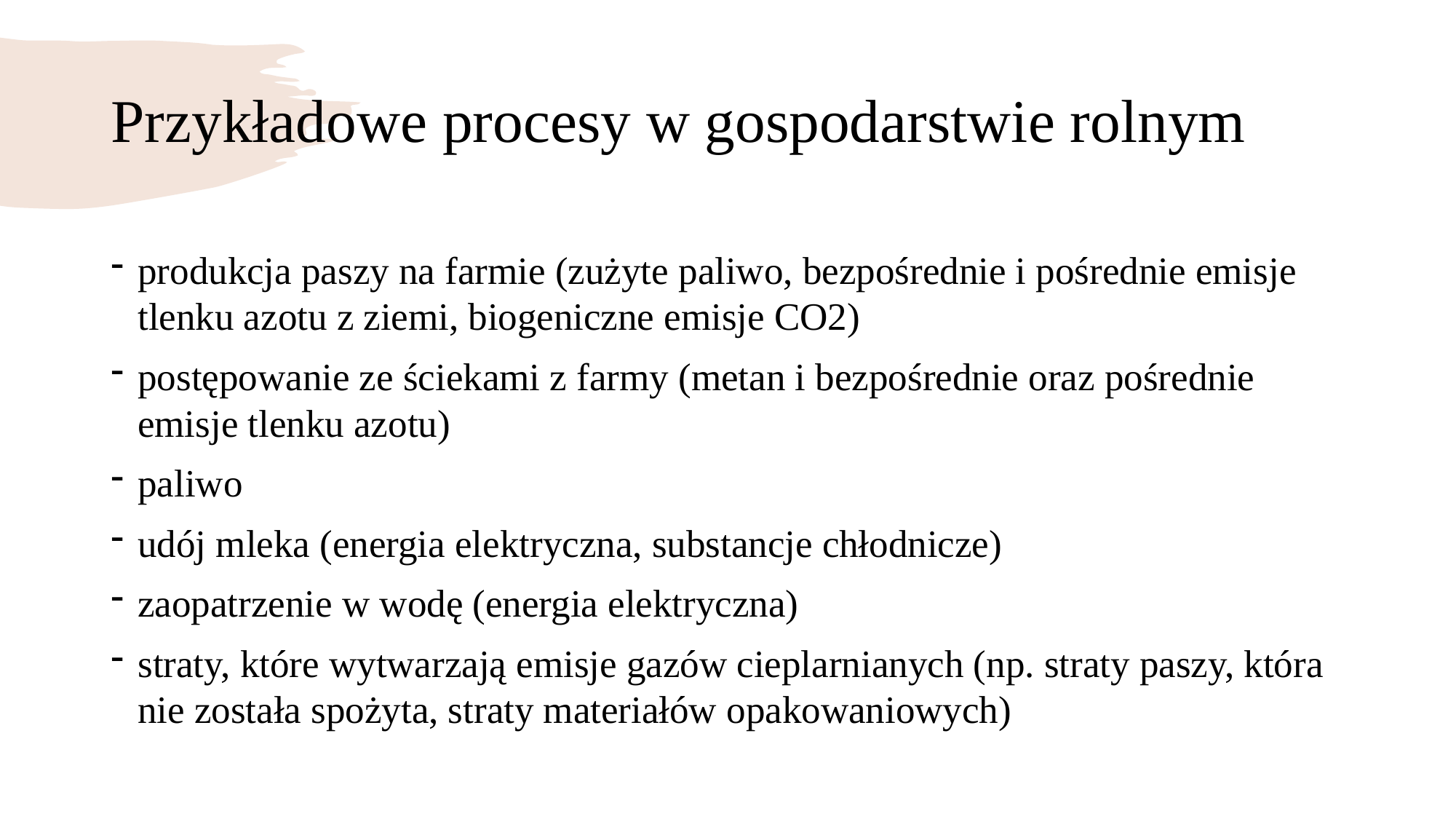

# Przykładowe procesy w gospodarstwie rolnym
produkcja paszy na farmie (zużyte paliwo, bezpośrednie i pośrednie emisje tlenku azotu z ziemi, biogeniczne emisje CO2)
postępowanie ze ściekami z farmy (metan i bezpośrednie oraz pośrednie emisje tlenku azotu)
paliwo
udój mleka (energia elektryczna, substancje chłodnicze)
zaopatrzenie w wodę (energia elektryczna)
straty, które wytwarzają emisje gazów cieplarnianych (np. straty paszy, która nie została spożyta, straty materiałów opakowaniowych)